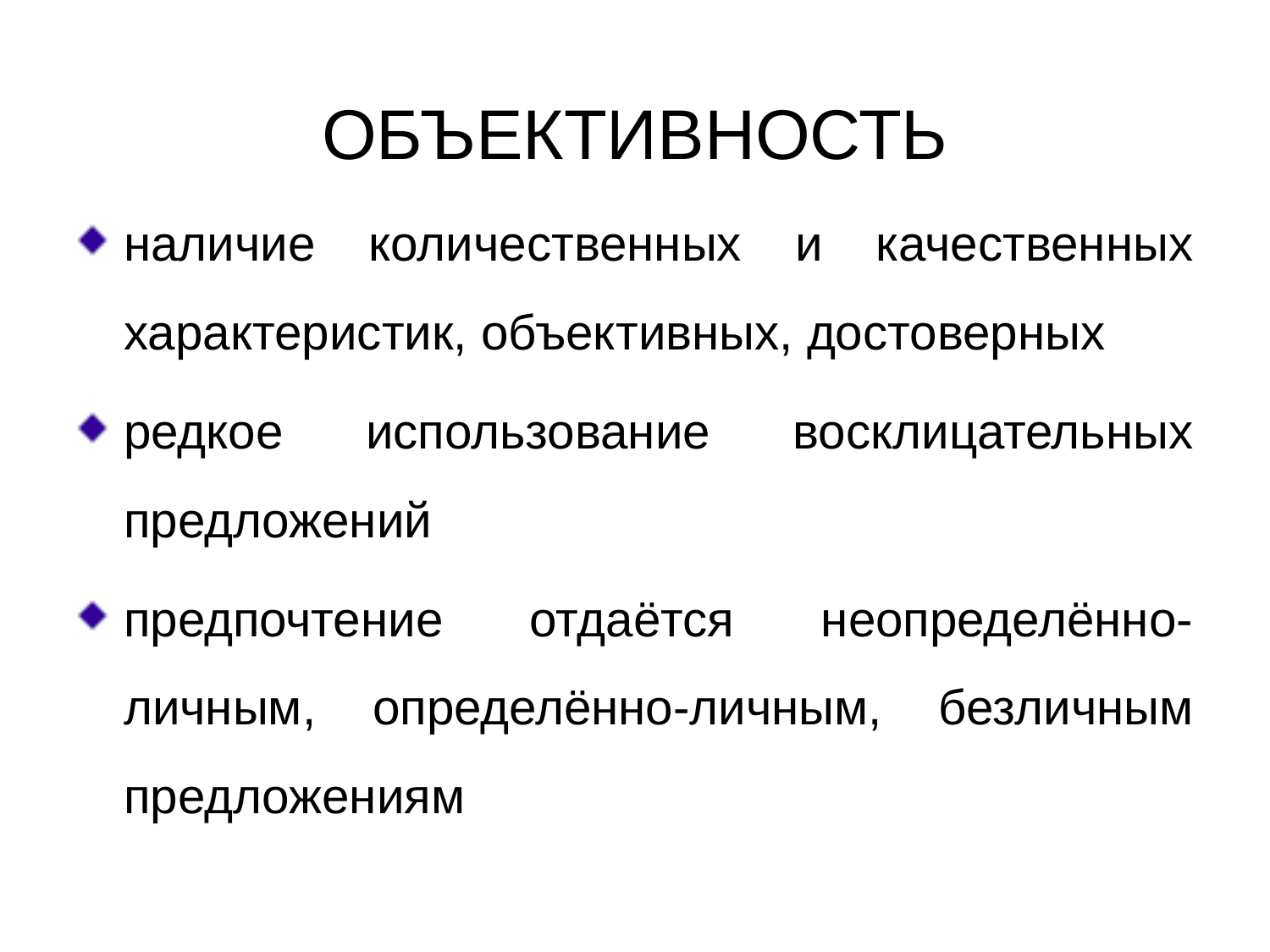

# ОБЪЕКТИВНОСТЬ
наличие количественных и качественных характеристик, объективных, достоверных
редкое использование восклицательных предложений
предпочтение отдаётся неопределённо-личным, определённо-личным, безличным предложениям